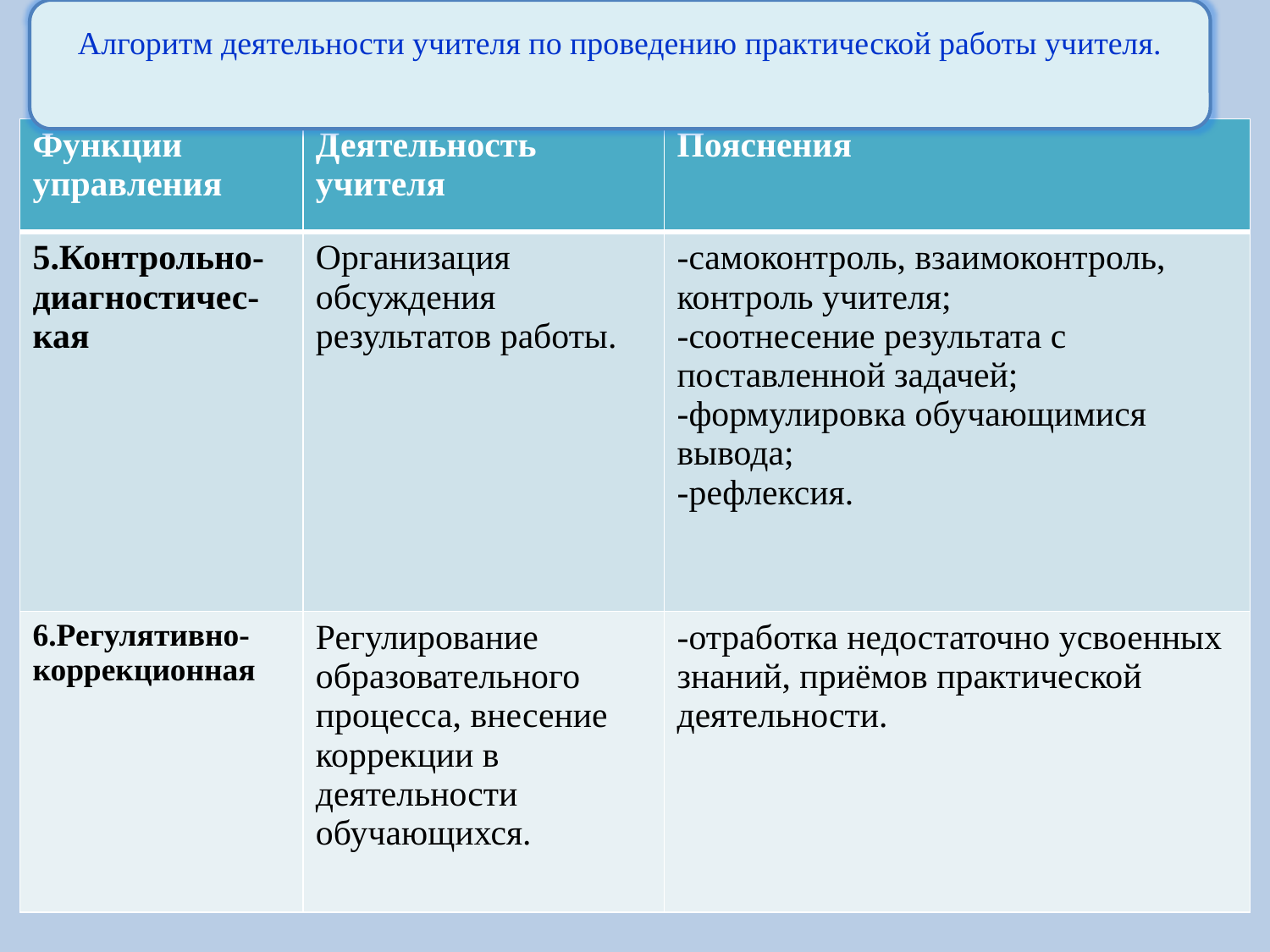

Алгоритм деятельности учителя по проведению практической работы учителя.
| Функции управления | Деятельность учителя | Пояснения |
| --- | --- | --- |
| 5.Контрольно-диагностичес-кая | Организация обсуждения результатов работы. | -самоконтроль, взаимоконтроль, контроль учителя; -соотнесение результата с поставленной задачей; -формулировка обучающимися вывода; -рефлексия. |
| 6.Регулятивно-коррекционная | Регулирование образовательного процесса, внесение коррекции в деятельности обучающихся. | -отработка недостаточно усвоенных знаний, приёмов практической деятельности. |